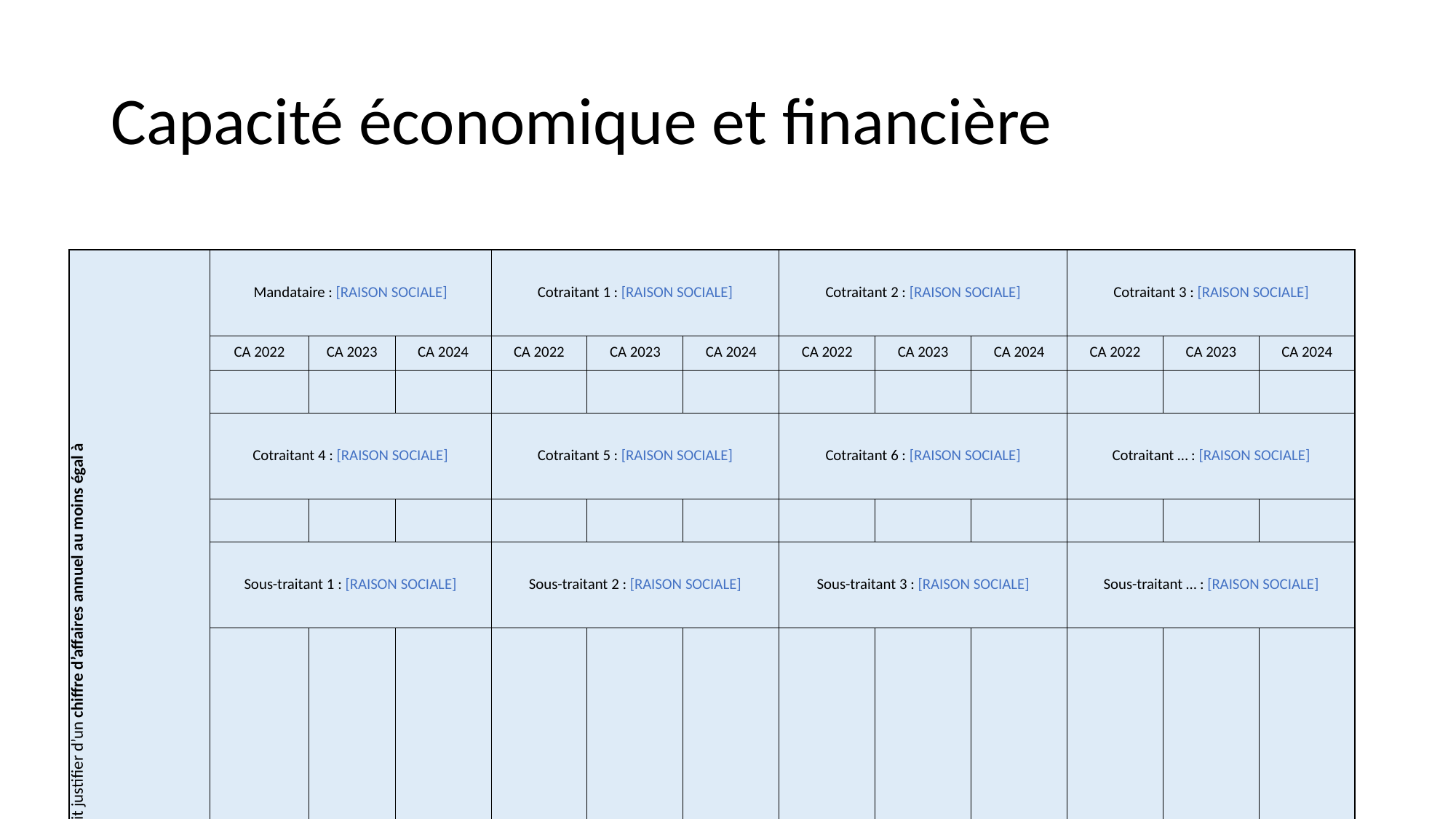

# Capacité économique et financière
| L’opérateur économique (membres du groupement et sous-traitants déclarés ou ayant fourni la preuve de la mise à disposition de leur moyen au profit du groupement) doit justifier d’un chiffre d’affaires annuel au moins égal à 37 000,00 € HT sur les trois dernières années. | Mandataire : [RAISON SOCIALE] |  |  | Cotraitant 1 : [RAISON SOCIALE] |  |  | Cotraitant 2 : [RAISON SOCIALE] |  |  | Cotraitant 3 : [RAISON SOCIALE] |  |  |
| --- | --- | --- | --- | --- | --- | --- | --- | --- | --- | --- | --- | --- |
|  | CA 2022 | CA 2023 | CA 2024 | CA 2022 | CA 2023 | CA 2024 | CA 2022 | CA 2023 | CA 2024 | CA 2022 | CA 2023 | CA 2024 |
|  |  |  |  |  |  |  |  |  |  |  |  |  |
|  | Cotraitant 4 : [RAISON SOCIALE] |  |  | Cotraitant 5 : [RAISON SOCIALE] |  |  | Cotraitant 6 : [RAISON SOCIALE] |  |  | Cotraitant … : [RAISON SOCIALE] |  |  |
|  |  |  |  |  |  |  |  |  |  |  |  |  |
|  | Sous-traitant 1 : [RAISON SOCIALE] |  |  | Sous-traitant 2 : [RAISON SOCIALE] |  |  | Sous-traitant 3 : [RAISON SOCIALE] |  |  | Sous-traitant … : [RAISON SOCIALE] |  |  |
|  |  |  |  |  |  |  |  |  |  |  |  |  |